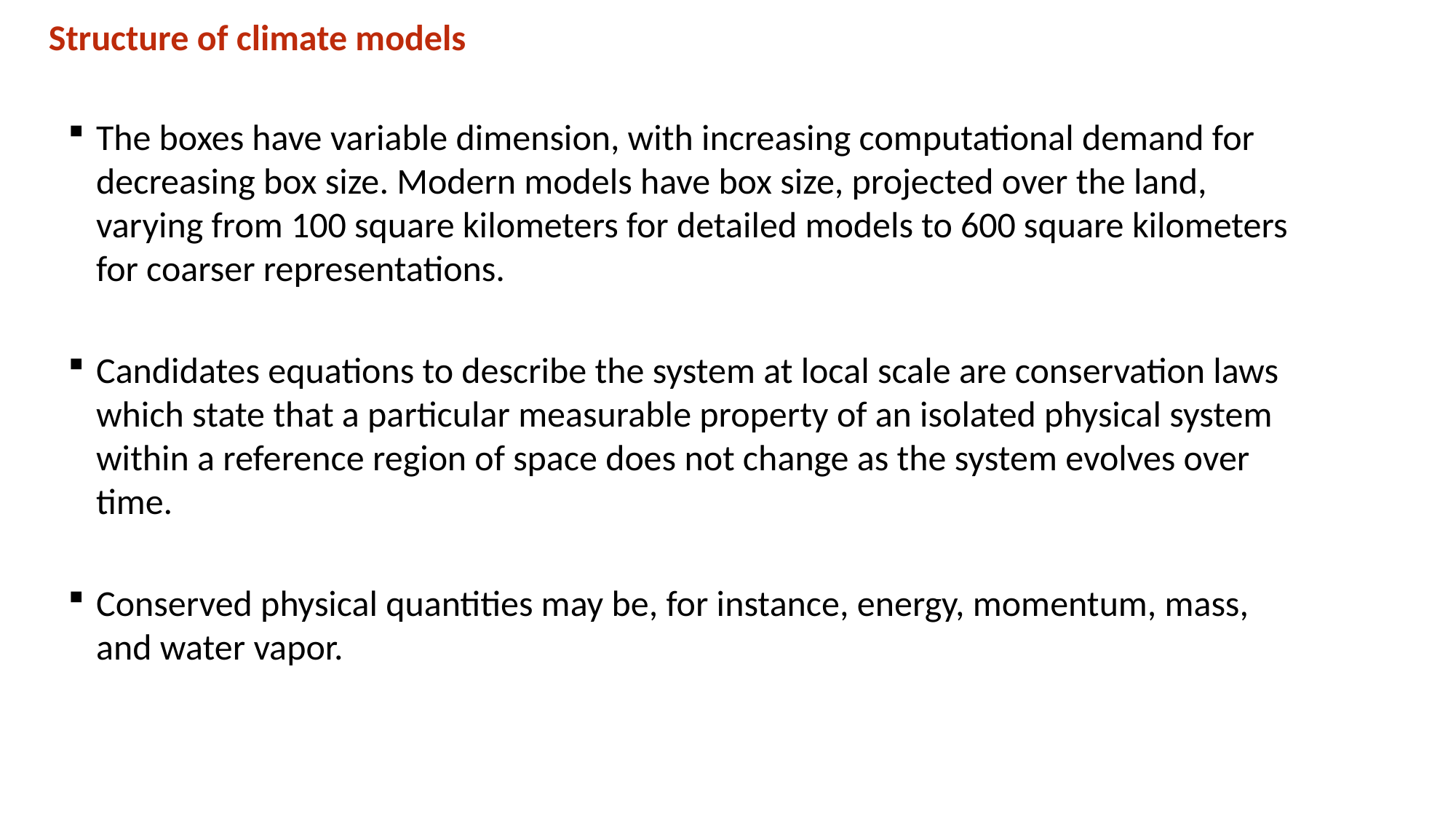

Structure of climate models
The boxes have variable dimension, with increasing computational demand for decreasing box size. Modern models have box size, projected over the land, varying from 100 square kilometers for detailed models to 600 square kilometers for coarser representations.

Candidates equations to describe the system at local scale are conservation laws which state that a particular measurable property of an isolated physical system within a reference region of space does not change as the system evolves over time.

Conserved physical quantities may be, for instance, energy, momentum, mass, and water vapor.